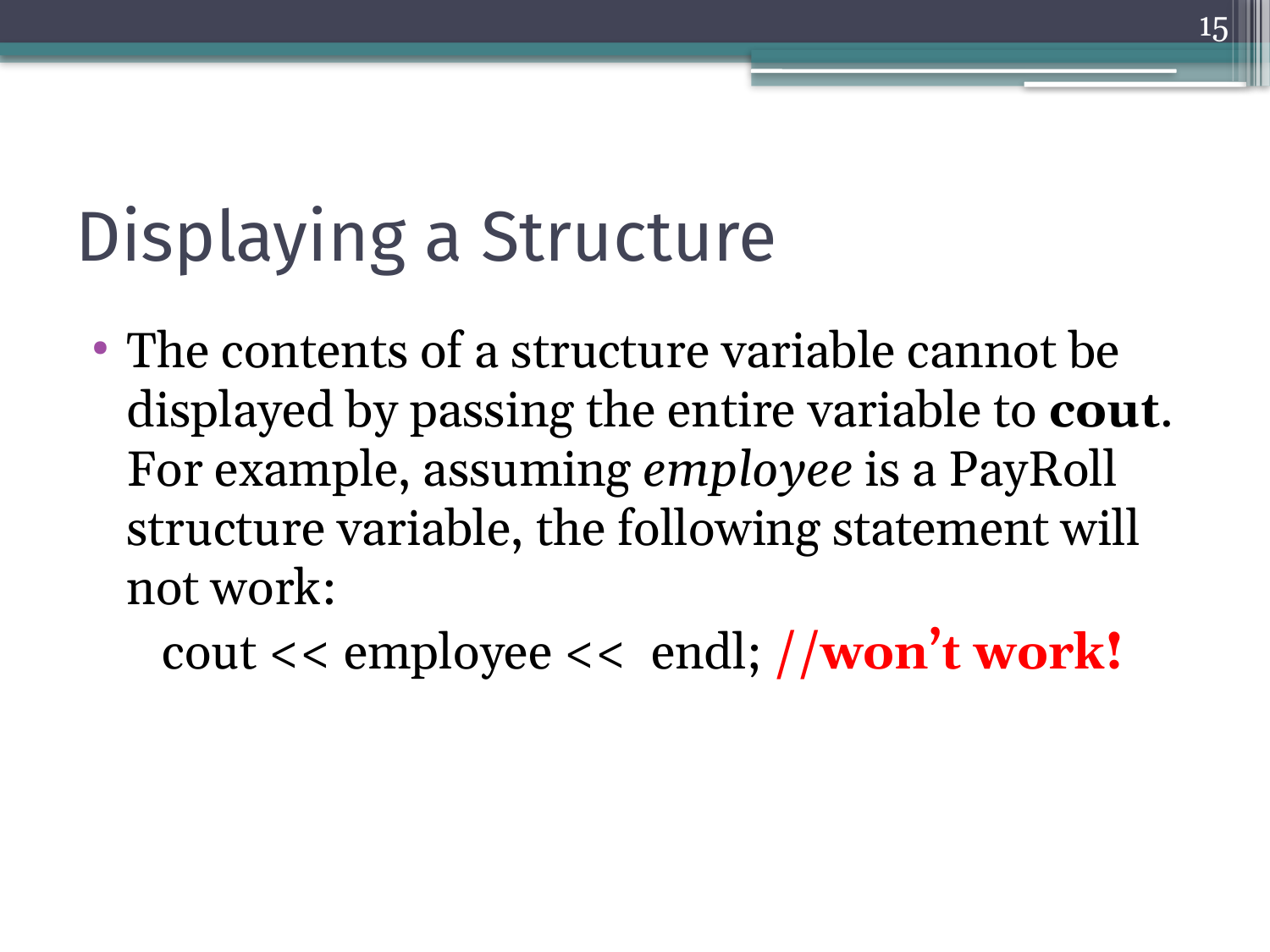

15
# Displaying a Structure
The contents of a structure variable cannot be displayed by passing the entire variable to cout.  For example, assuming employee is a PayRoll structure variable, the following statement will not work:
      cout << employee <<  endl; //won’t work!